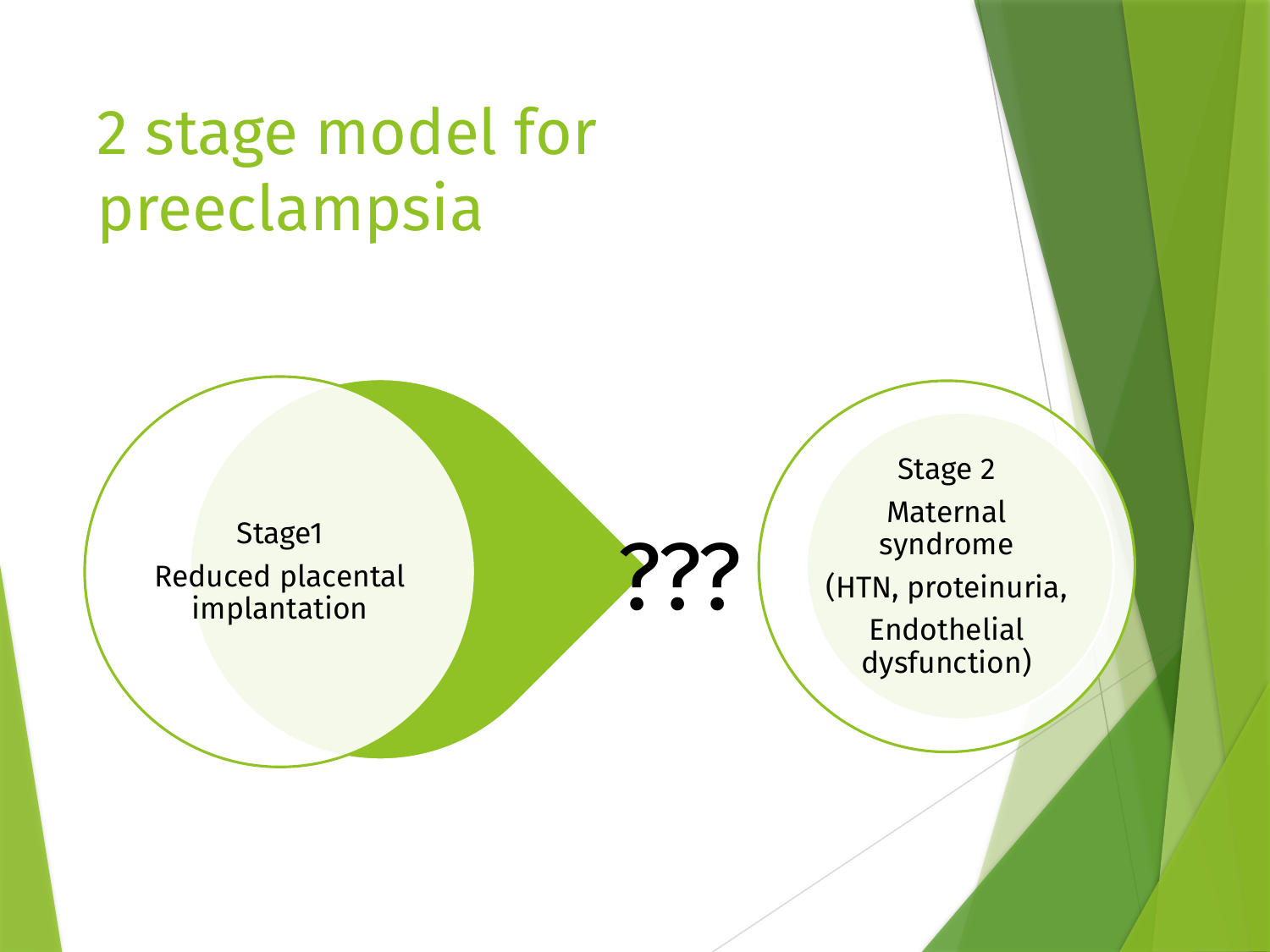

# 2 stage model for preeclampsia
Stage 2
Maternal syndrome
(HTN, proteinuria,
Endothelial dysfunction)
Stage1
Reduced placental implantation
???